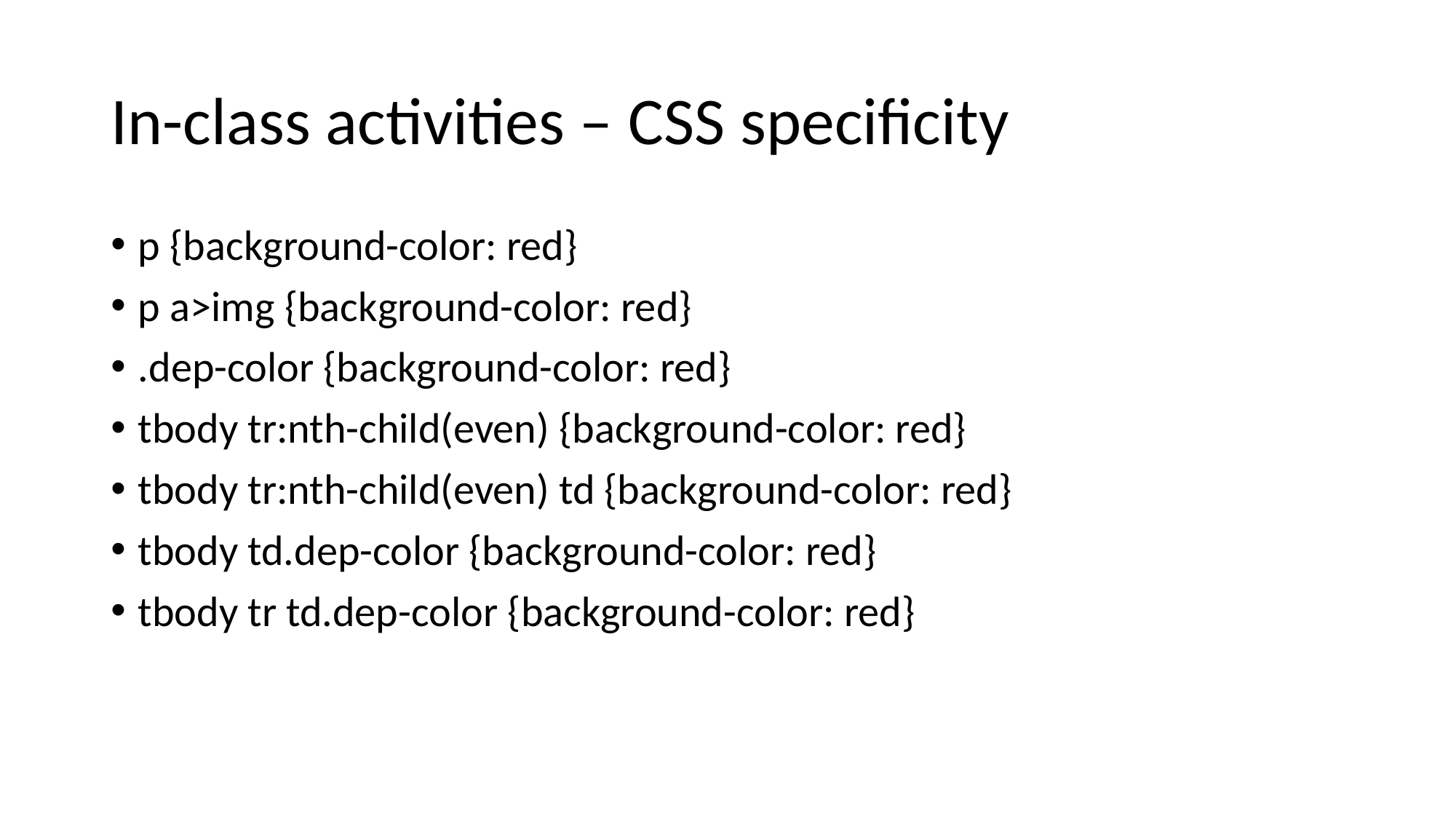

# In-class activities – CSS specificity
p {background-color: red}
p a>img {background-color: red}
.dep-color {background-color: red}
tbody tr:nth-child(even) {background-color: red}
tbody tr:nth-child(even) td {background-color: red}
tbody td.dep-color {background-color: red}
tbody tr td.dep-color {background-color: red}